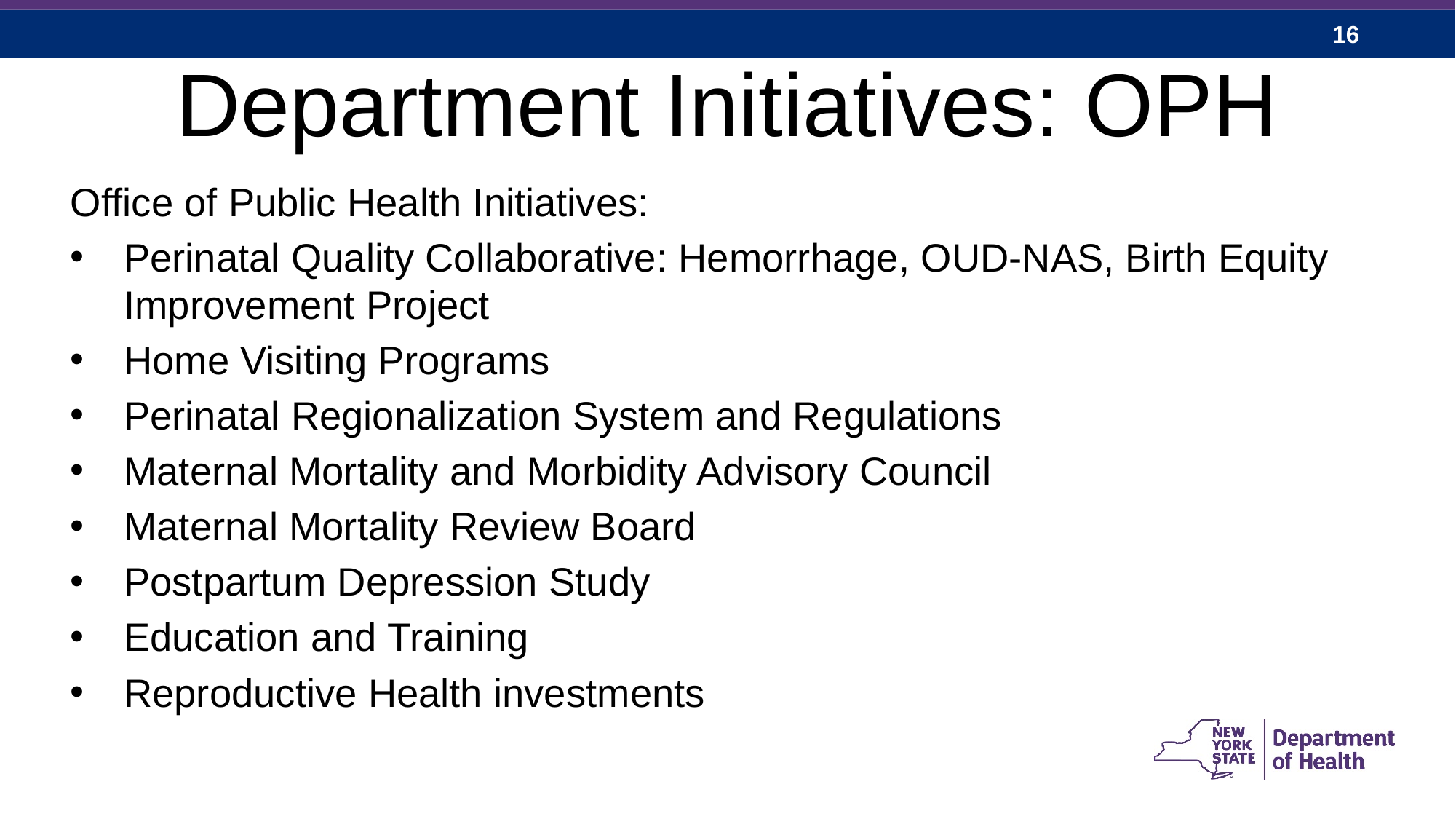

# Department Initiatives: OPH
Office of Public Health Initiatives:
Perinatal Quality Collaborative: Hemorrhage, OUD-NAS, Birth Equity Improvement Project
Home Visiting Programs
Perinatal Regionalization System and Regulations
Maternal Mortality and Morbidity Advisory Council
Maternal Mortality Review Board
Postpartum Depression Study
Education and Training
Reproductive Health investments